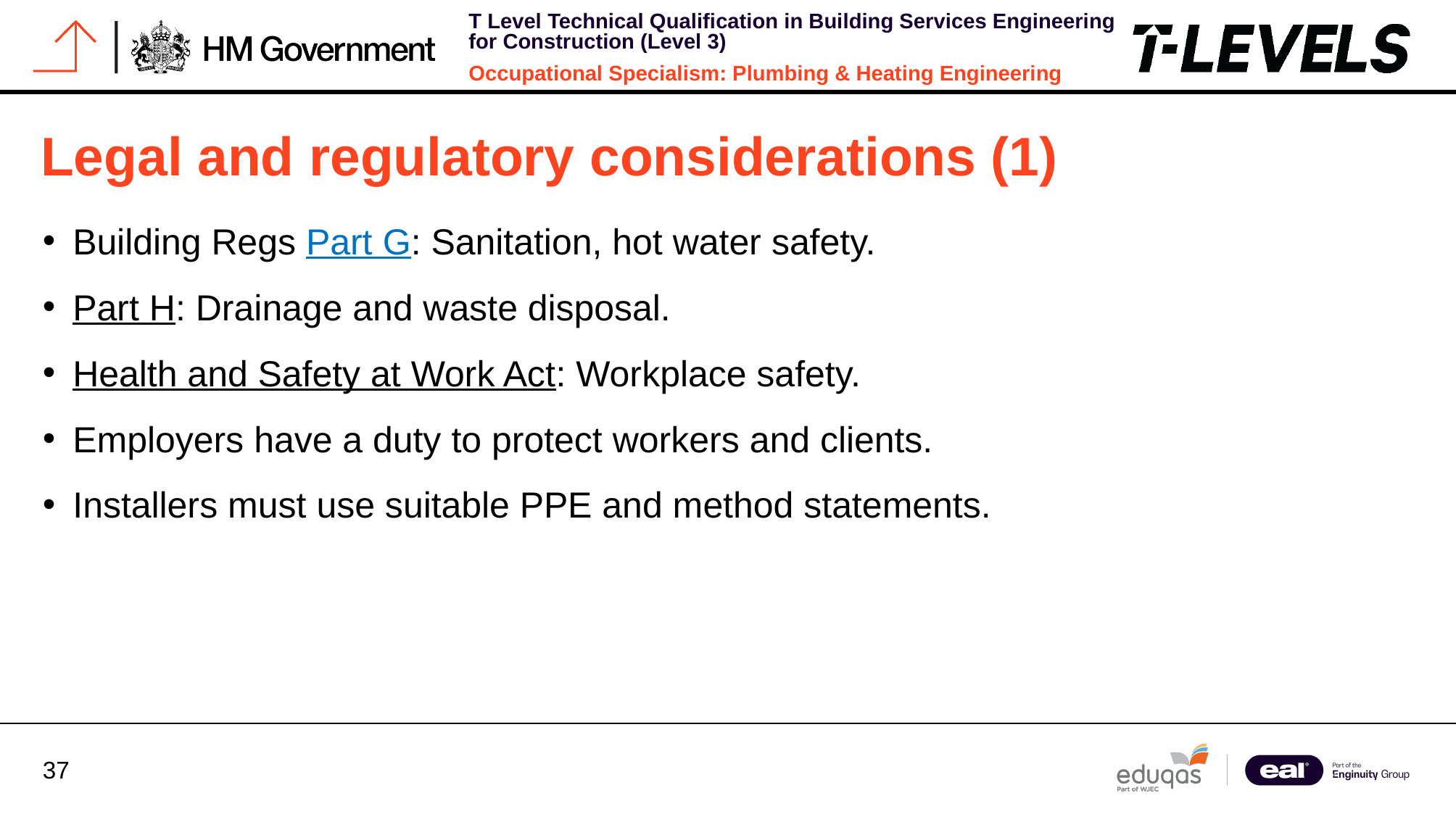

# Legal and regulatory considerations (1)
Building Regs Part G: Sanitation, hot water safety.
Part H: Drainage and waste disposal.
Health and Safety at Work Act: Workplace safety.
Employers have a duty to protect workers and clients.
Installers must use suitable PPE and method statements.